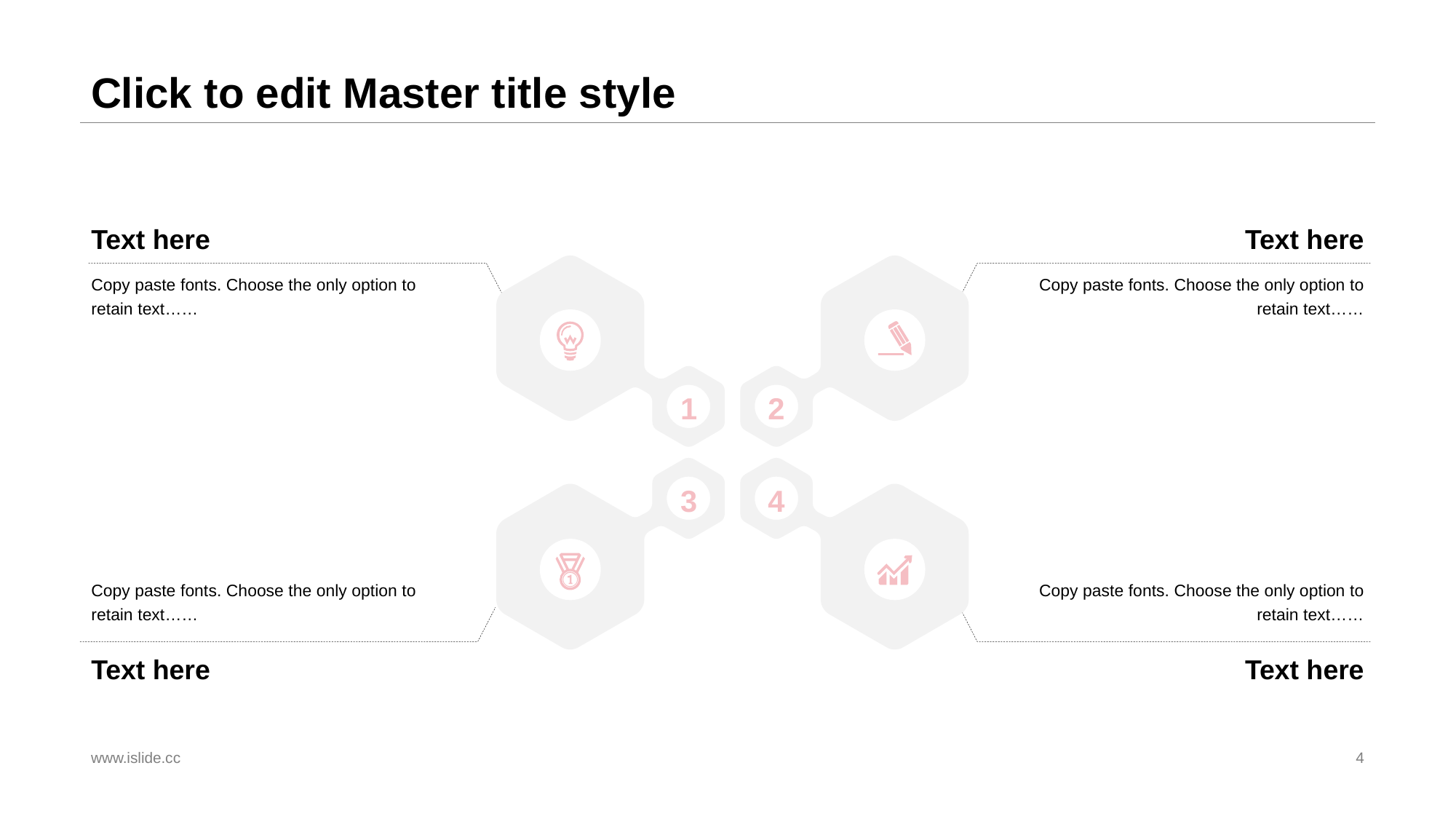

# Click to edit Master title style

Text here
Copy paste fonts. Choose the only option to retain text……
Text here
Copy paste fonts. Choose the only option to retain text……

1
2

3
4

Copy paste fonts. Choose the only option to retain text……
Copy paste fonts. Choose the only option to retain text……

Text here
Text here
www.islide.cc
4